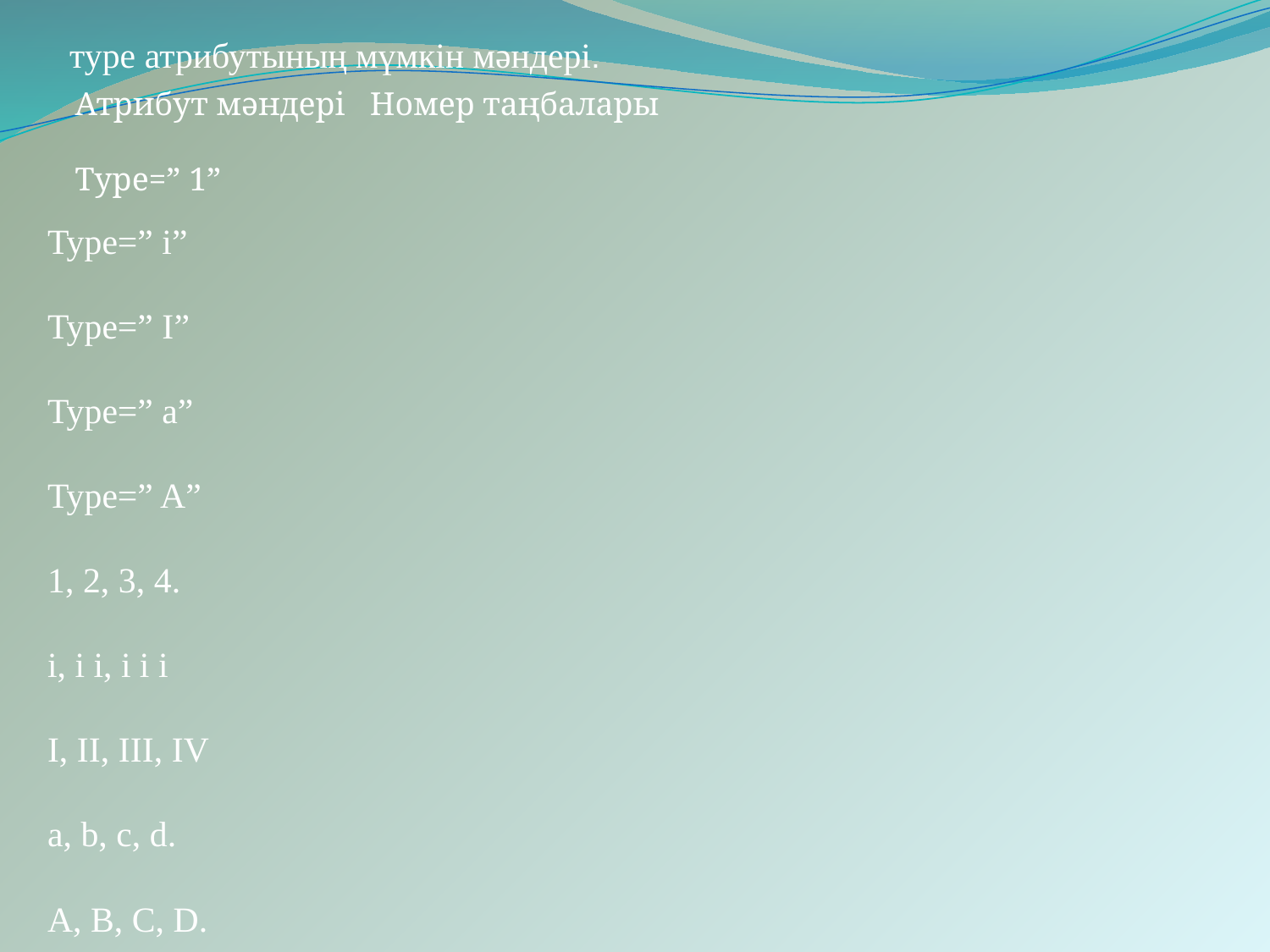

туре атрибутының мүмкін мәндері.
| Атрибут мәндері | Номер таңбалары |
| --- | --- |
| Type=” 1” |  |
Type=” i”

Type=” I”

Type=” a”

Type=” A”

1, 2, 3, 4.

i, i i, i i i

I, II, III, IV

a, b, c, d.

A, B, C, D.